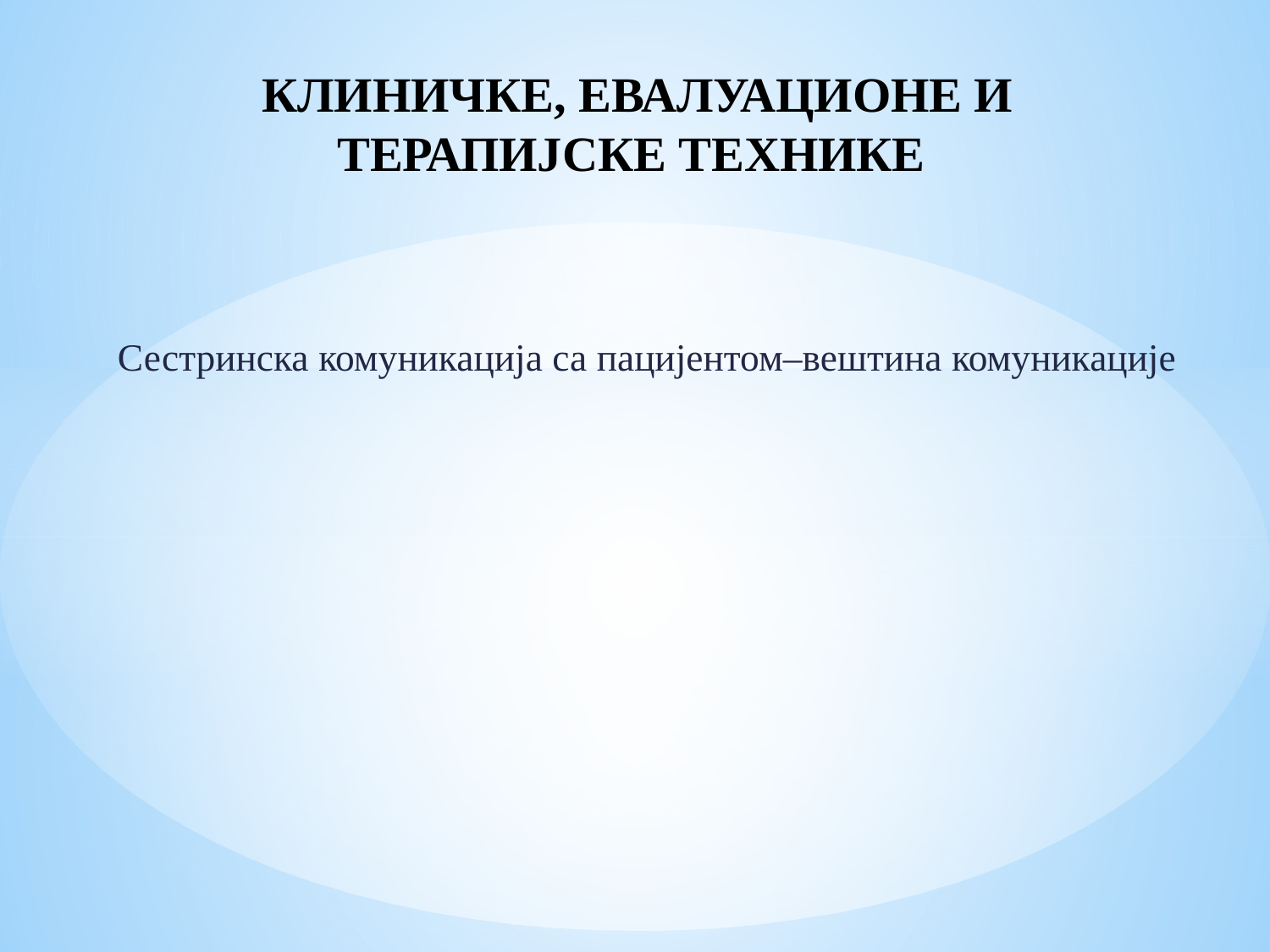

# КЛИНИЧКЕ, ЕВАЛУАЦИОНЕ И ТЕРАПИЈСКЕ ТЕХНИКЕ
Сестринска комуникација са пацијентом–вештина комуникације